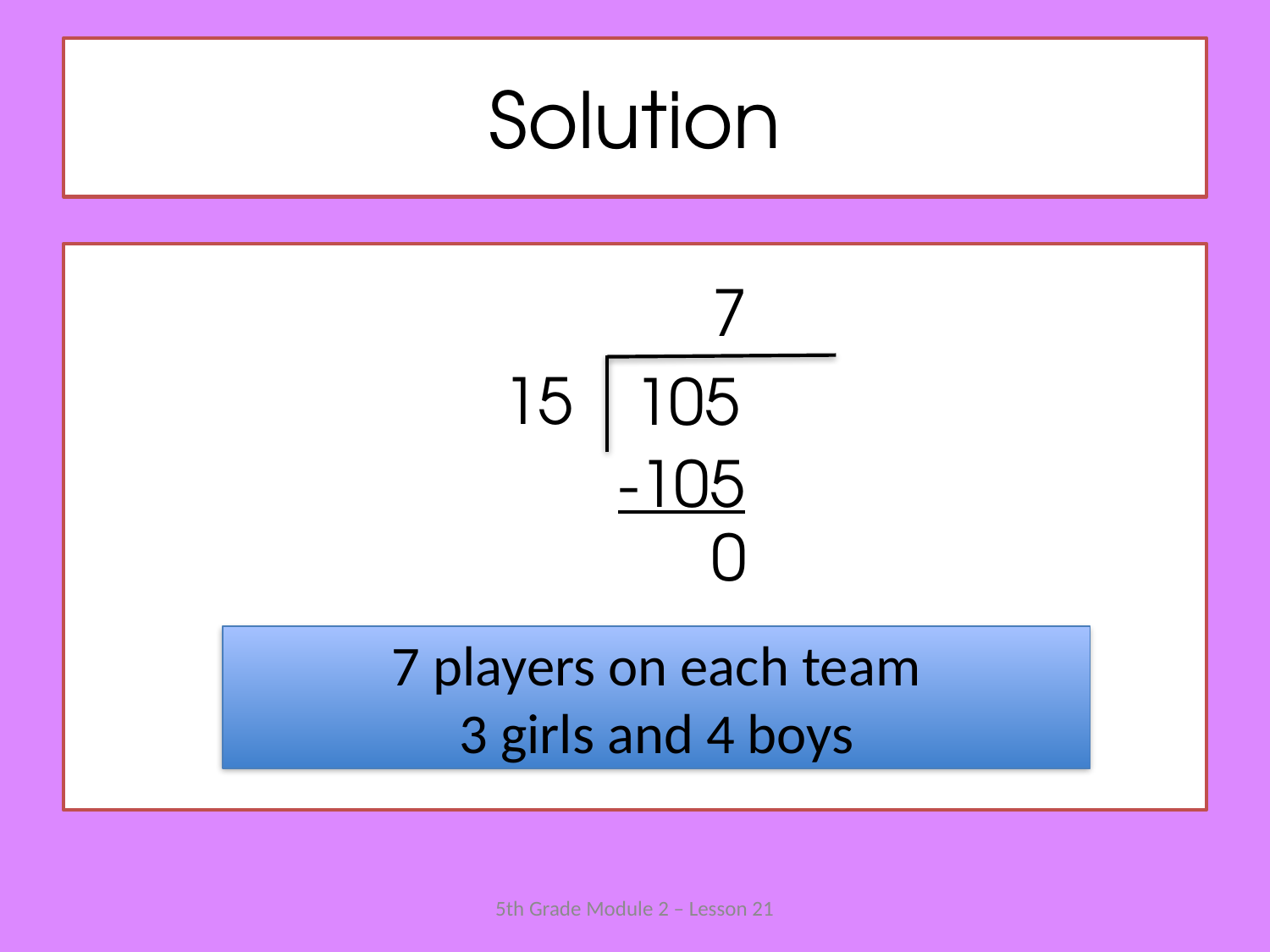

# Solution

  7
15
105
  -105
  0
7 players on each team
3 girls and 4 boys
5th Grade Module 2 – Lesson 21